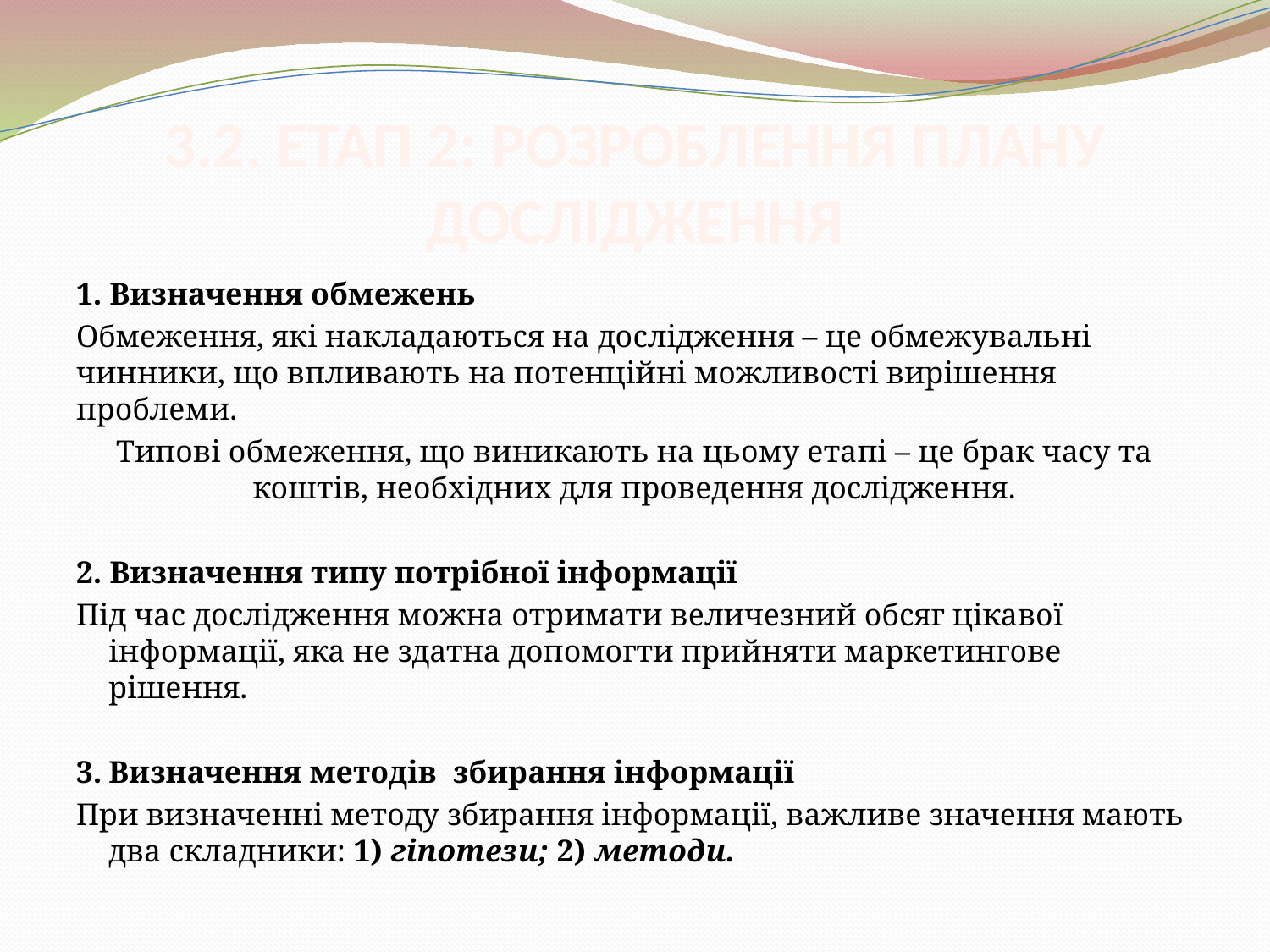

# 3.2. ЕТАП 2: РОЗРОБЛЕННЯ ПЛАНУ ДОСЛІДЖЕННЯ
1. Визначення обмежень
Обмеження, які накладаються на дослідження – це обмежувальні чинники, що впливають на потенційні можливості вирішення проблеми.
Типові обмеження, що виникають на цьому етапі – це брак часу та коштів, необхідних для проведення дослідження.

2. Визначення типу потрібної інформації
Під час дослідження можна отримати величезний обсяг цікавої інформації, яка не здатна допомогти прийняти маркетингове рішення.

3.	Визначення методів  збирання інформації
При визначенні методу збирання інформації, важливе значення мають два складники: 1) гіпотези; 2) методи.